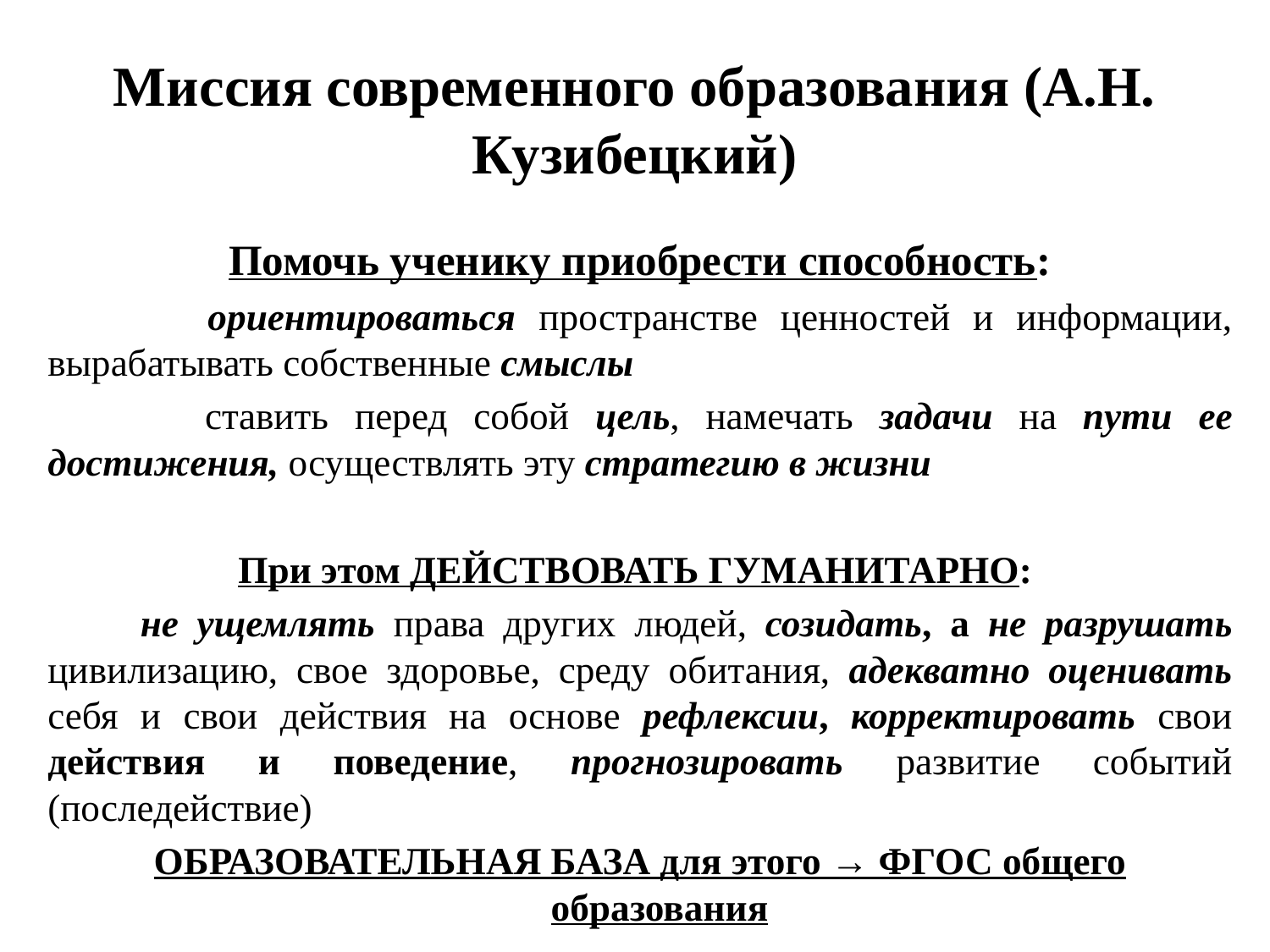

# Миссия современного образования (А.Н. Кузибецкий)
Помочь ученику приобрести способность:
       ориентироваться пространстве ценностей и информации, вырабатывать собственные смыслы
      ставить перед собой цель, намечать задачи на пути ее достижения, осуществлять эту стратегию в жизни

При этом ДЕЙСТВОВАТЬ ГУМАНИТАРНО:
     не ущемлять права других людей, созидать, а не разрушать цивилизацию, свое здоровье, среду обитания, адекватно оценивать себя и свои действия на основе рефлексии, корректировать свои действия и поведение, прогнозировать развитие событий (последействие)
ОБРАЗОВАТЕЛЬНАЯ БАЗА для этого → ФГОС общего образования